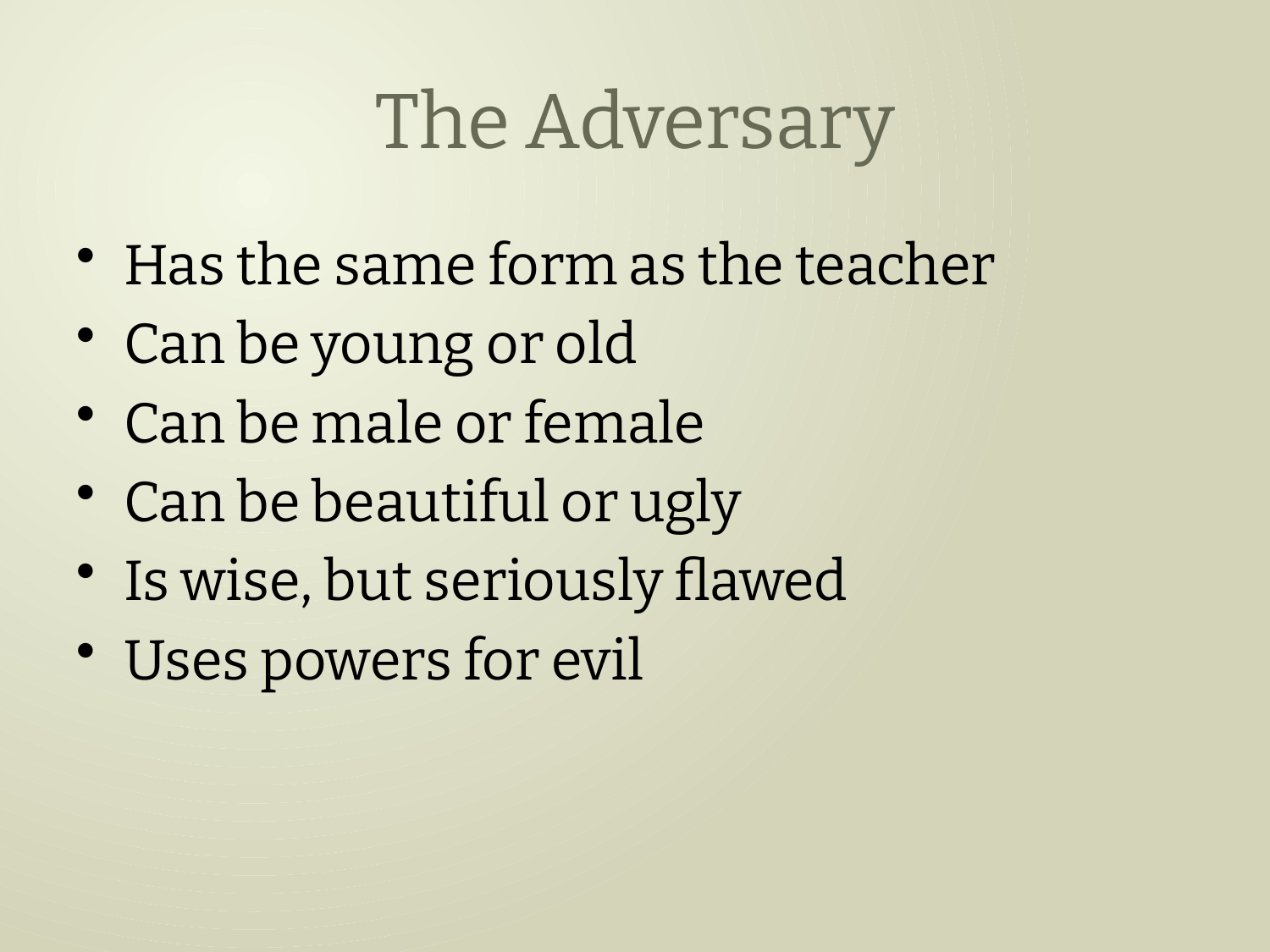

# The Adversary
Has the same form as the teacher
Can be young or old
Can be male or female
Can be beautiful or ugly
Is wise, but seriously flawed
Uses powers for evil